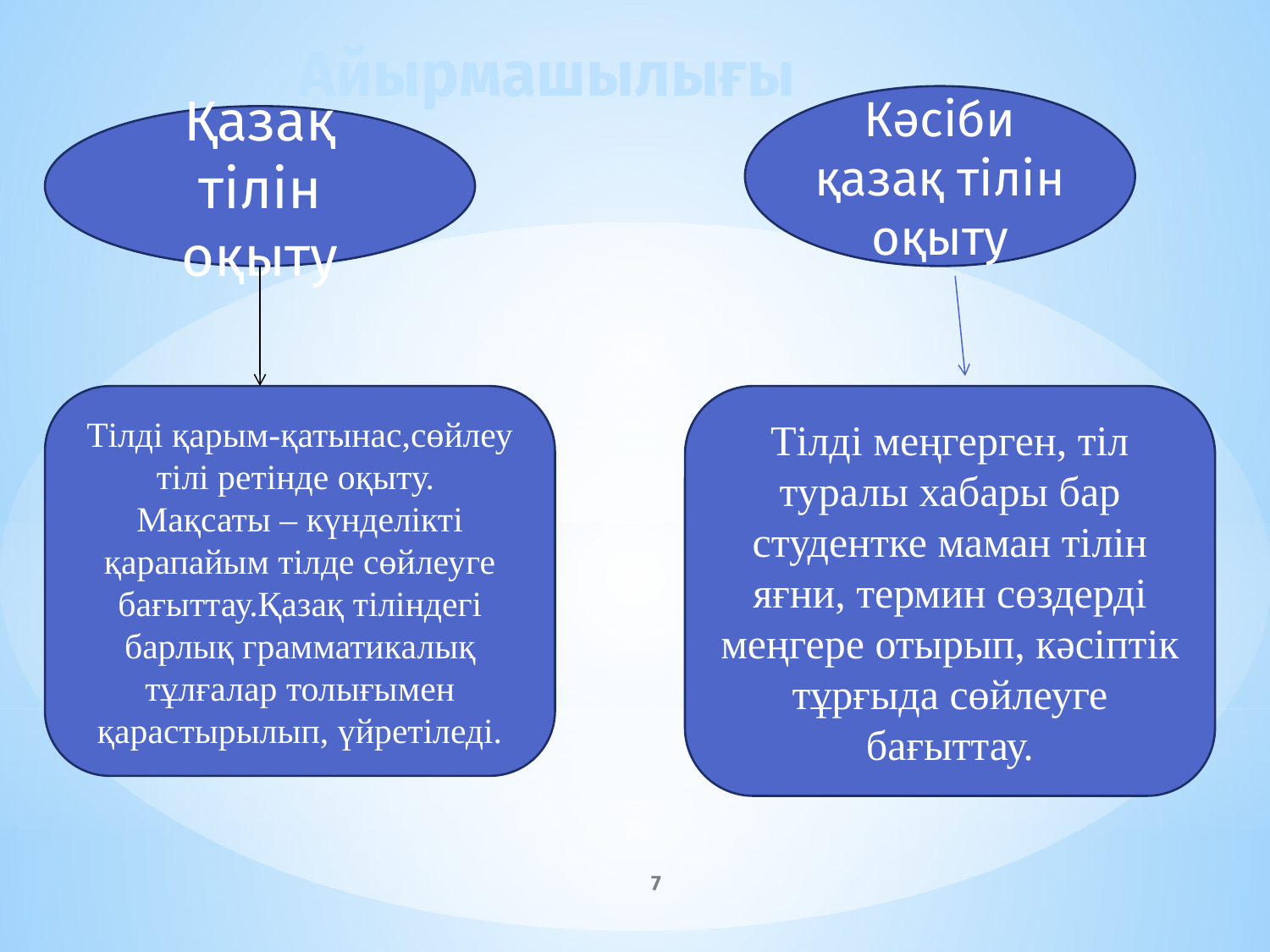

Айырмашылығы
Кәсіби қазақ тілін оқыту
Қазақ тілін оқыту
Тілді қарым-қатынас,сөйлеу тілі ретінде оқыту.
Мақсаты – күнделікті қарапайым тілде сөйлеуге бағыттау.Қазақ тіліндегі барлық грамматикалық тұлғалар толығымен қарастырылып, үйретіледі.
Тілді меңгерген, тіл туралы хабары бар студентке маман тілін яғни, термин сөздерді меңгере отырып, кәсіптік тұрғыда сөйлеуге бағыттау.
7